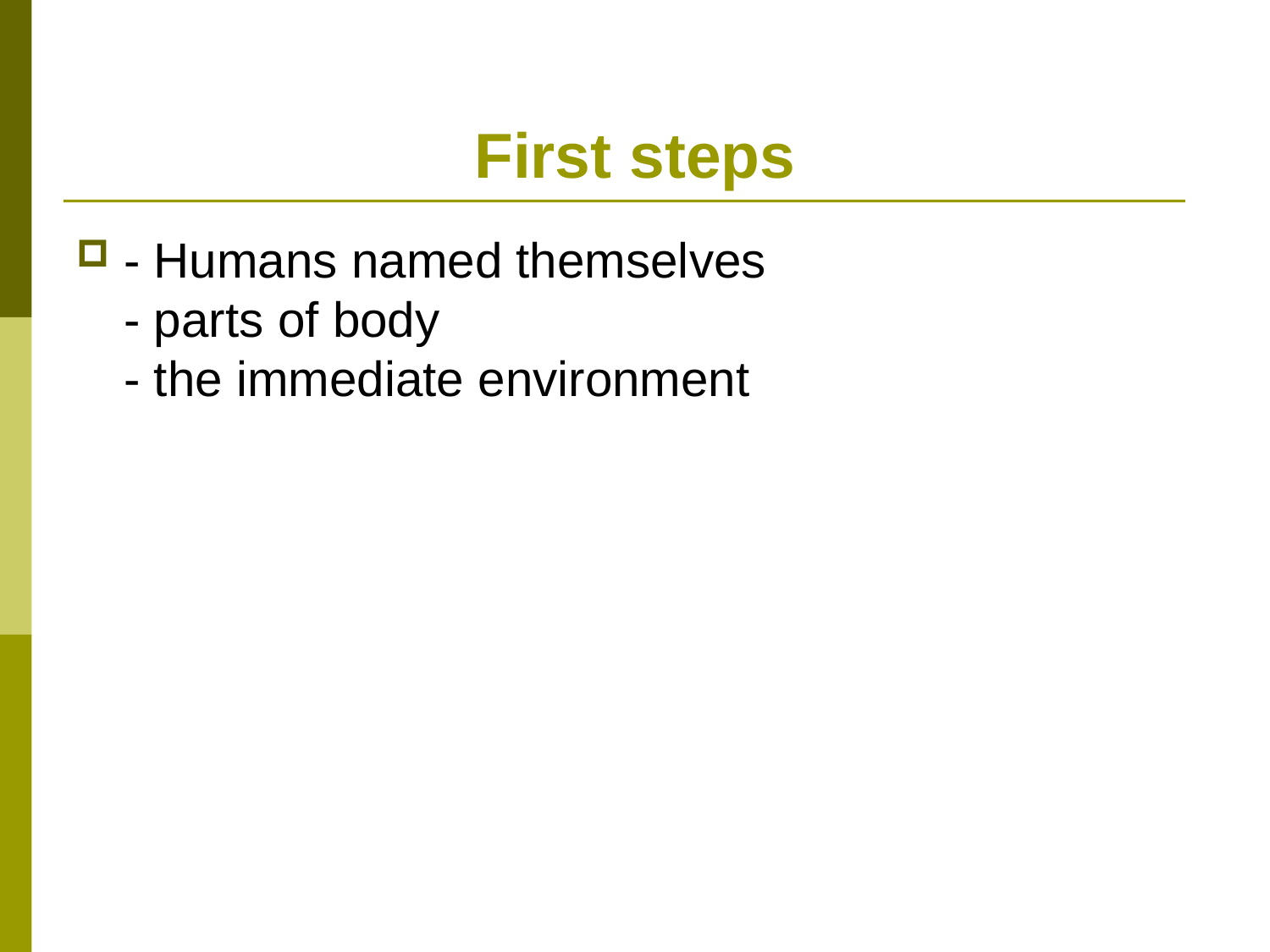

# First steps
- Humans named themselves
- parts of body
- the immediate environment